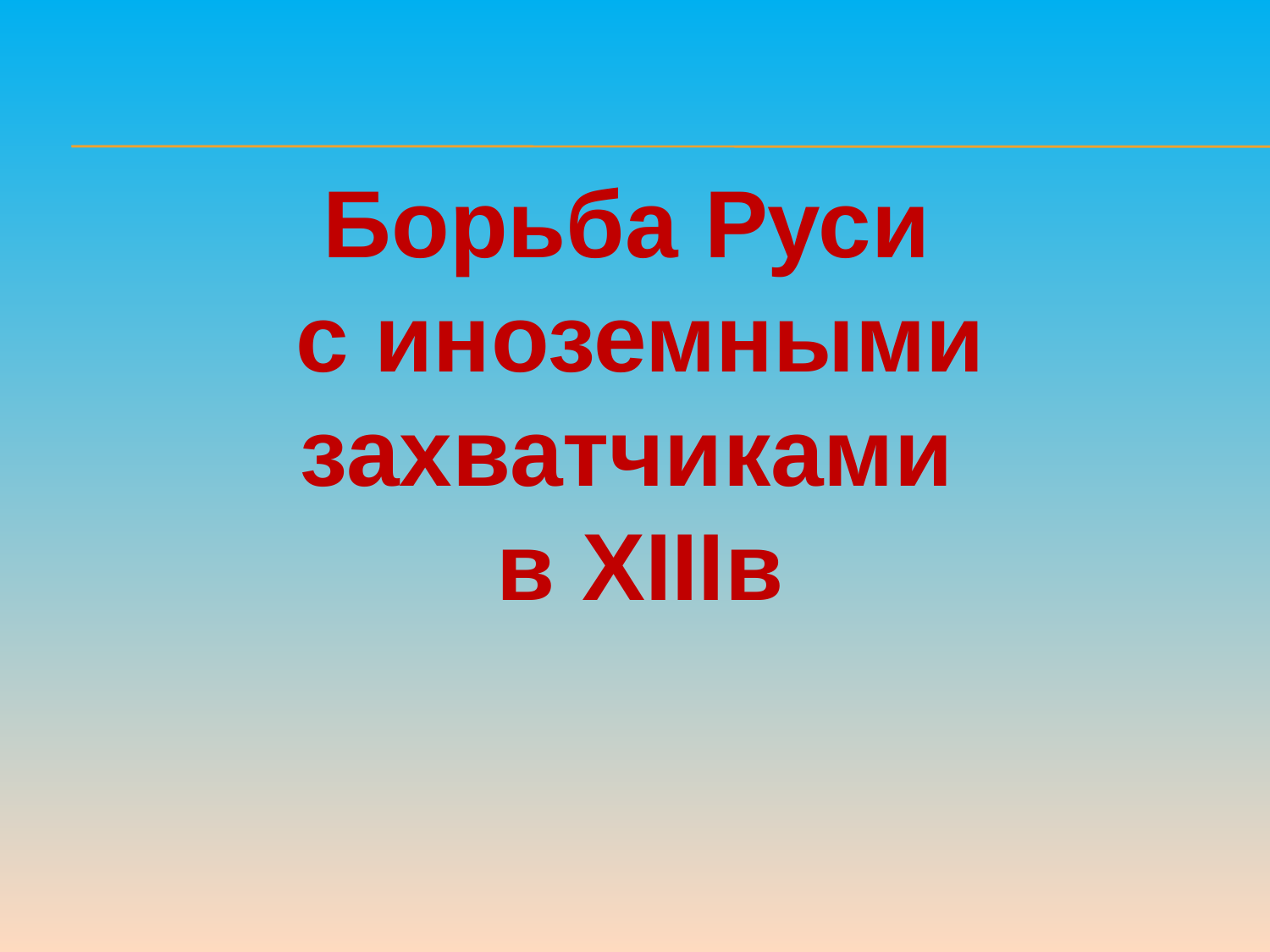

Борьба Руси
с иноземными захватчиками
в XIIIв